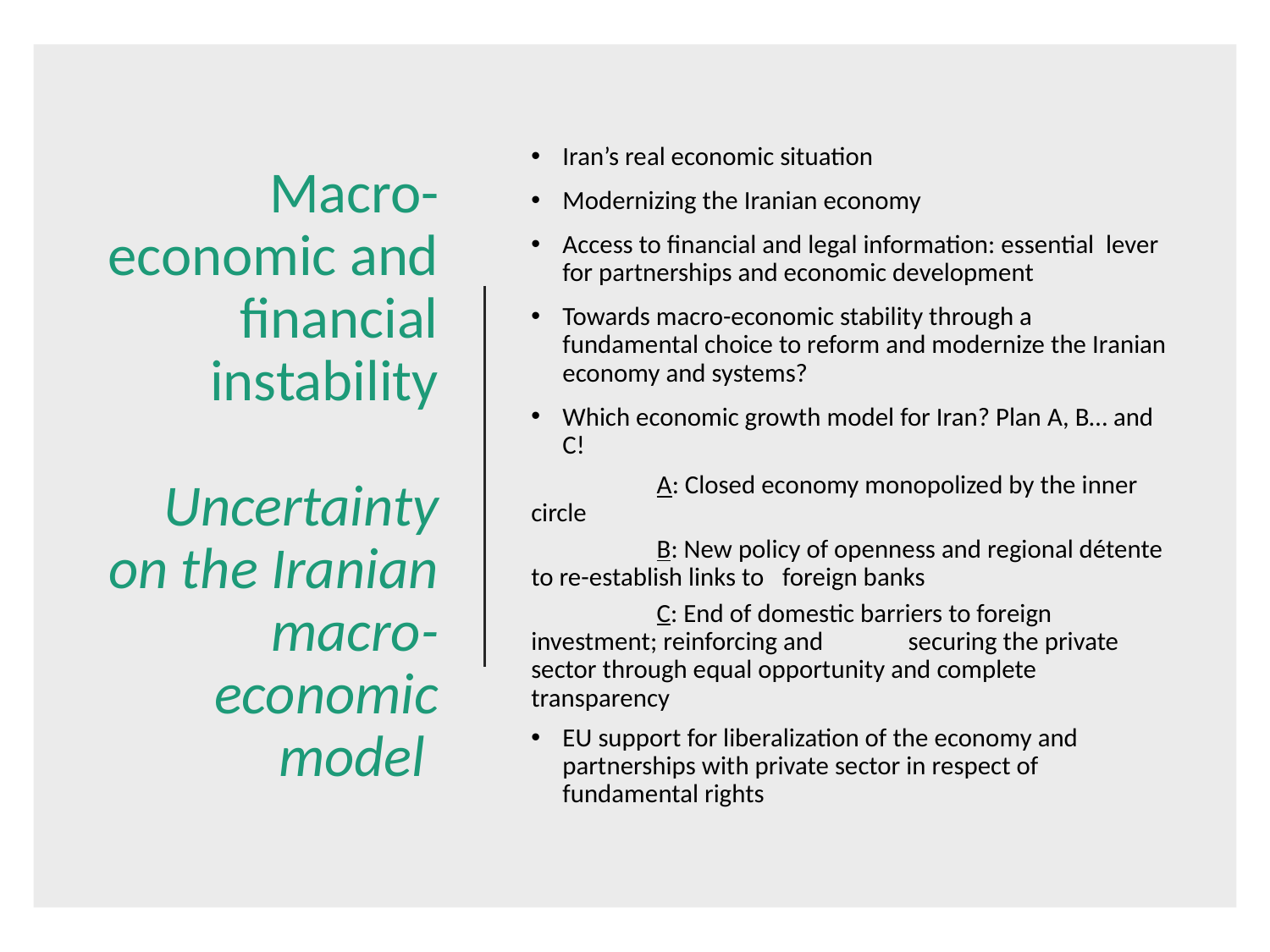

# Macro-economic and financial instability Uncertainty on the Iranian macro-economic model
Iran’s real economic situation
Modernizing the Iranian economy
Access to financial and legal information: essential  lever for partnerships and economic development
Towards macro-economic stability through a fundamental choice to reform and modernize the Iranian economy and systems?
Which economic growth model for Iran? Plan A, B… and C!
	A: Closed economy monopolized by the inner circle
	B: New policy of openness and regional détente to re-establish links to 	foreign banks
	C: End of domestic barriers to foreign investment; reinforcing and 	securing the private sector through equal opportunity and complete 	transparency
EU support for liberalization of the economy and partnerships with private sector in respect of fundamental rights